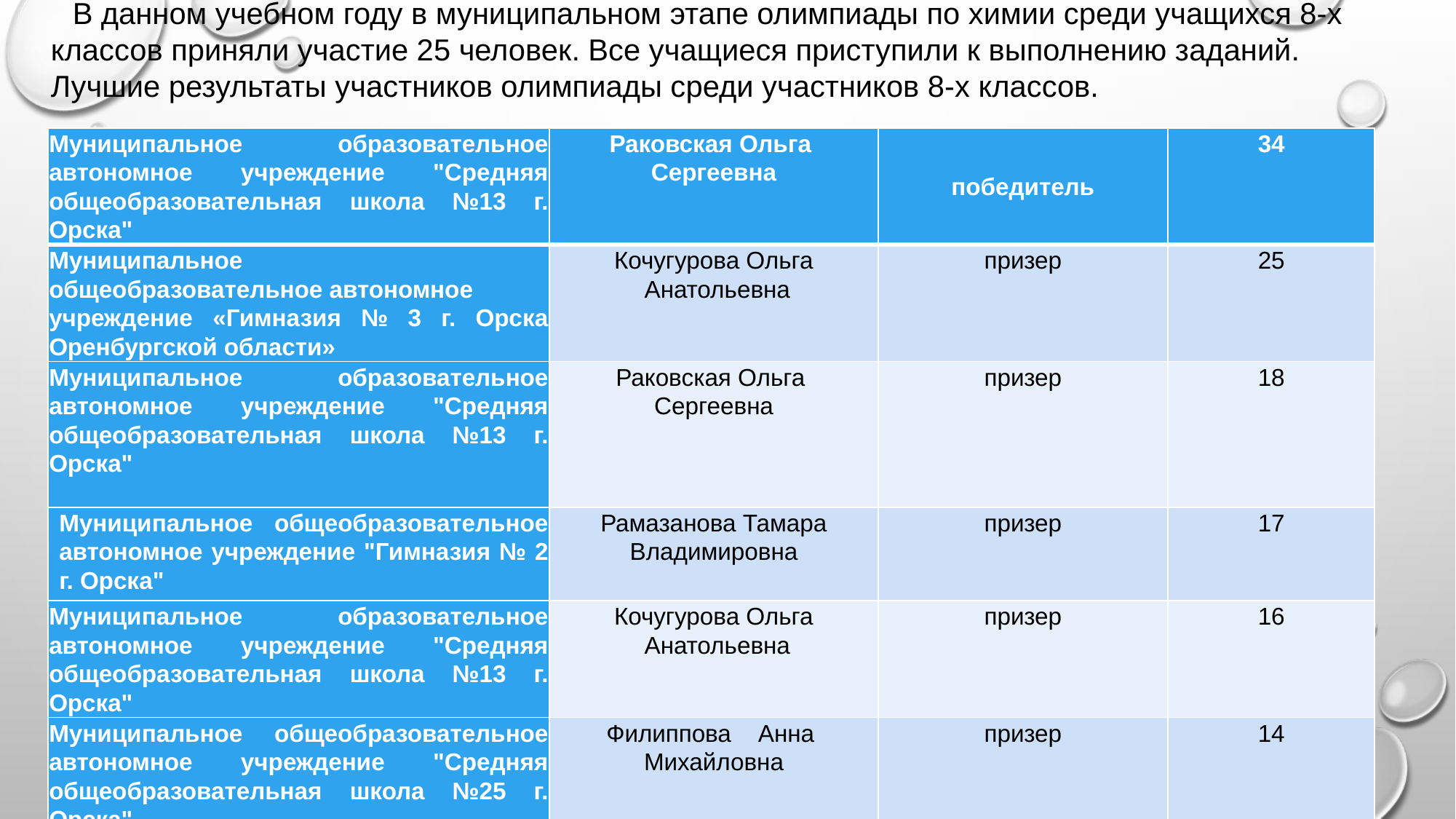

В данном учебном году в муниципальном этапе олимпиады по химии среди учащихся 8-х классов приняли участие 25 человек. Все учащиеся приступили к выполнению заданий.
Лучшие результаты участников олимпиады среди участников 8-х классов.

| Муниципальное образовательное автономное учреждение "Средняя общеобразовательная школа №13 г. Орска" | Раковская Ольга Сергеевна | победитель | 34 |
| --- | --- | --- | --- |
| Муниципальное общеобразовательное автономное учреждение «Гимназия № 3 г. Орска Оренбургской области» | Кочугурова Ольга Анатольевна | призер | 25 |
| Муниципальное образовательное автономное учреждение "Средняя общеобразовательная школа №13 г. Орска" | Раковская Ольга Сергеевна | призер | 18 |
| Муниципальное общеобразовательное автономное учреждение "Гимназия № 2 г. Орска" | Рамазанова Тамара Владимировна | призер | 17 |
| Муниципальное образовательное автономное учреждение "Средняя общеобразовательная школа №13 г. Орска" | Кочугурова Ольга Анатольевна | призер | 16 |
| Муниципальное общеобразовательное автономное учреждение "Средняя общеобразовательная школа №25 г. Орска" | Филиппова Анна Михайловна | призер | 14 |